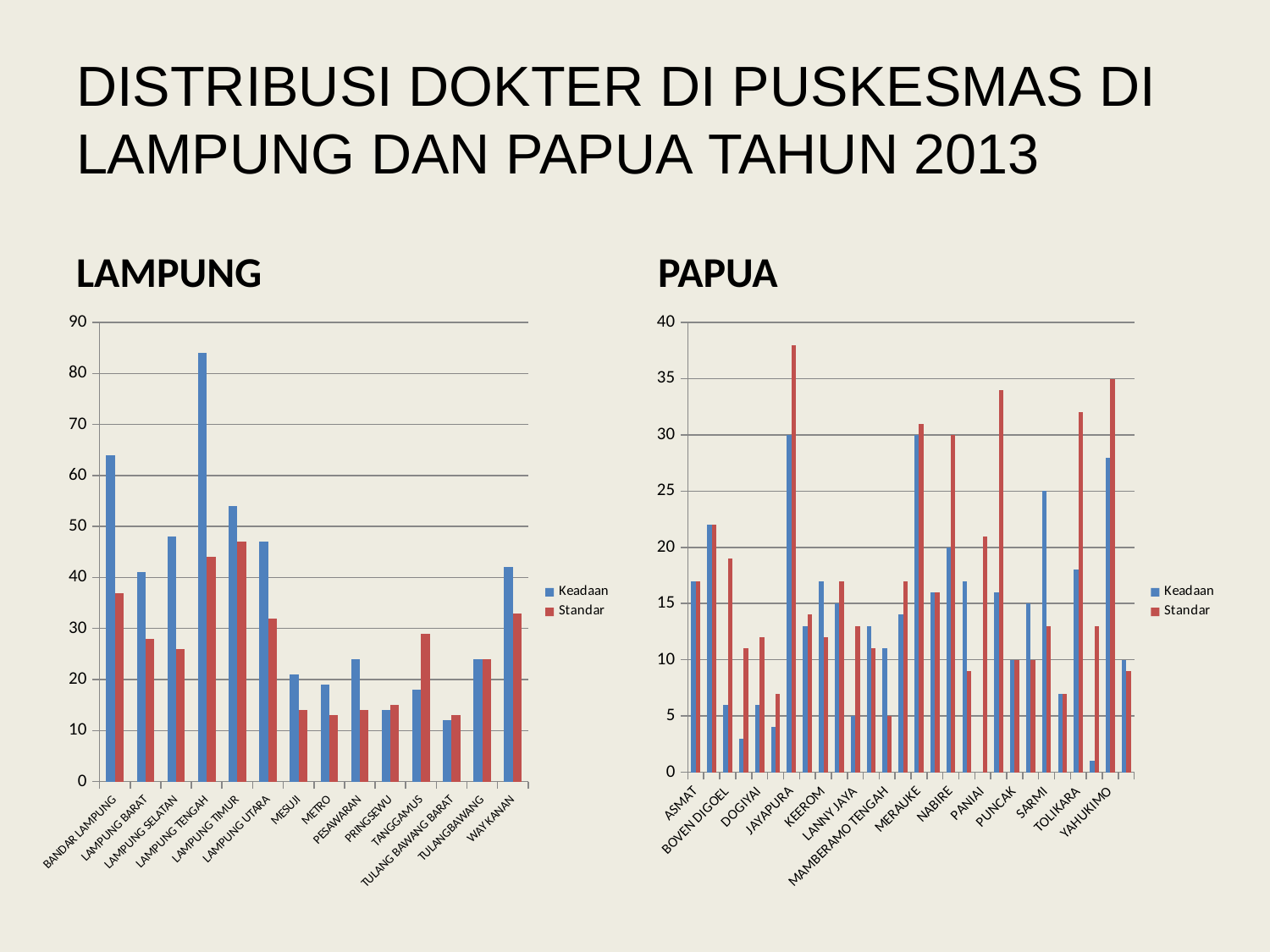

# DISTRIBUSI DOKTER DI PUSKESMAS DI LAMPUNG DAN PAPUA TAHUN 2013
LAMPUNG
PAPUA

### Chart

| Category | Keadaan | Standar |
|---|---|---|
| BANDAR LAMPUNG | 64.0 | 37.0 |
| LAMPUNG BARAT | 41.0 | 28.0 |
| LAMPUNG SELATAN | 48.0 | 26.0 |
| LAMPUNG TENGAH | 84.0 | 44.0 |
| LAMPUNG TIMUR | 54.0 | 47.0 |
| LAMPUNG UTARA | 47.0 | 32.0 |
| MESUJI | 21.0 | 14.0 |
| METRO | 19.0 | 13.0 |
| PESAWARAN | 24.0 | 14.0 |
| PRINGSEWU | 14.0 | 15.0 |
| TANGGAMUS | 18.0 | 29.0 |
| TULANG BAWANG BARAT | 12.0 | 13.0 |
| TULANGBAWANG | 24.0 | 24.0 |
| WAY KANAN | 42.0 | 33.0 |

### Chart

| Category | Keadaan | Standar |
|---|---|---|
| ASMAT | 17.0 | 17.0 |
| BIAK NUMFOR | 22.0 | 22.0 |
| BOVEN DIGOEL | 6.0 | 19.0 |
| DEIYAI | 3.0 | 11.0 |
| DOGIYAI | 6.0 | 12.0 |
| INTAN JAYA | 4.0 | 7.0 |
| JAYAPURA | 30.0 | 38.0 |
| JAYAWIJAYA | 13.0 | 14.0 |
| KEEROM | 17.0 | 12.0 |
| KEPULAUAN YAPEN | 15.0 | 17.0 |
| LANNY JAYA | 5.0 | 13.0 |
| MAMBERAMO RAYA | 13.0 | 11.0 |
| MAMBERAMO TENGAH | 11.0 | 5.0 |
| MAPPI | 14.0 | 17.0 |
| MERAUKE | 30.0 | 31.0 |
| MIMIKA | 16.0 | 16.0 |
| NABIRE | 20.0 | 30.0 |
| NDUGA | 17.0 | 9.0 |
| PANIAI | 0.0 | 21.0 |
| PEGUNUNGAN BINTANG | 16.0 | 34.0 |
| PUNCAK | 10.0 | 10.0 |
| PUNCAK JAYA | 15.0 | 10.0 |
| SARMI | 25.0 | 13.0 |
| SUPIORI | 7.0 | 7.0 |
| TOLIKARA | 18.0 | 32.0 |
| WAROPEN | 1.0 | 13.0 |
| YAHUKIMO | 28.0 | 35.0 |
| YALIMO | 10.0 | 9.0 |